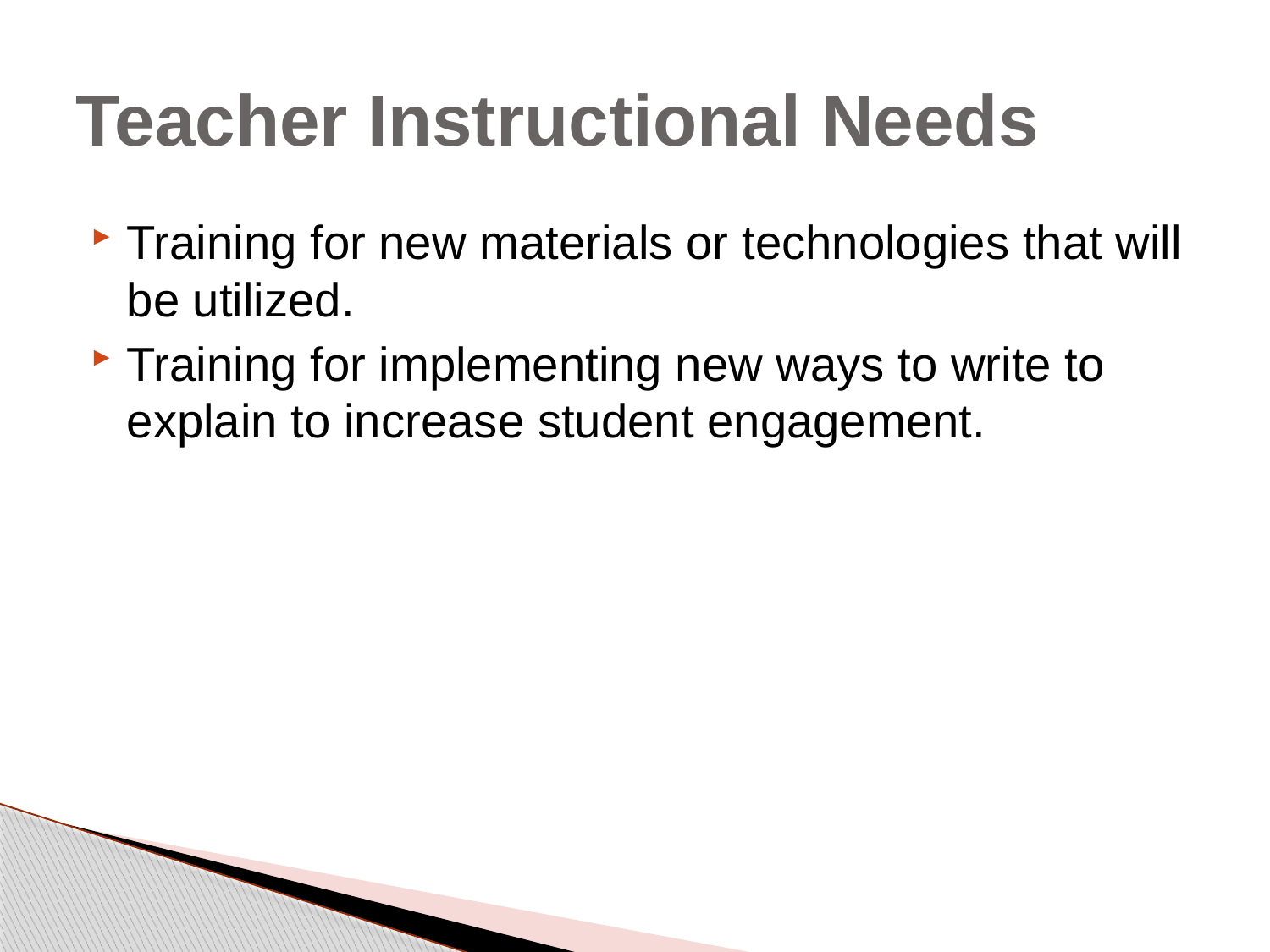

# Teacher Instructional Needs
Training for new materials or technologies that will be utilized.
Training for implementing new ways to write to explain to increase student engagement.